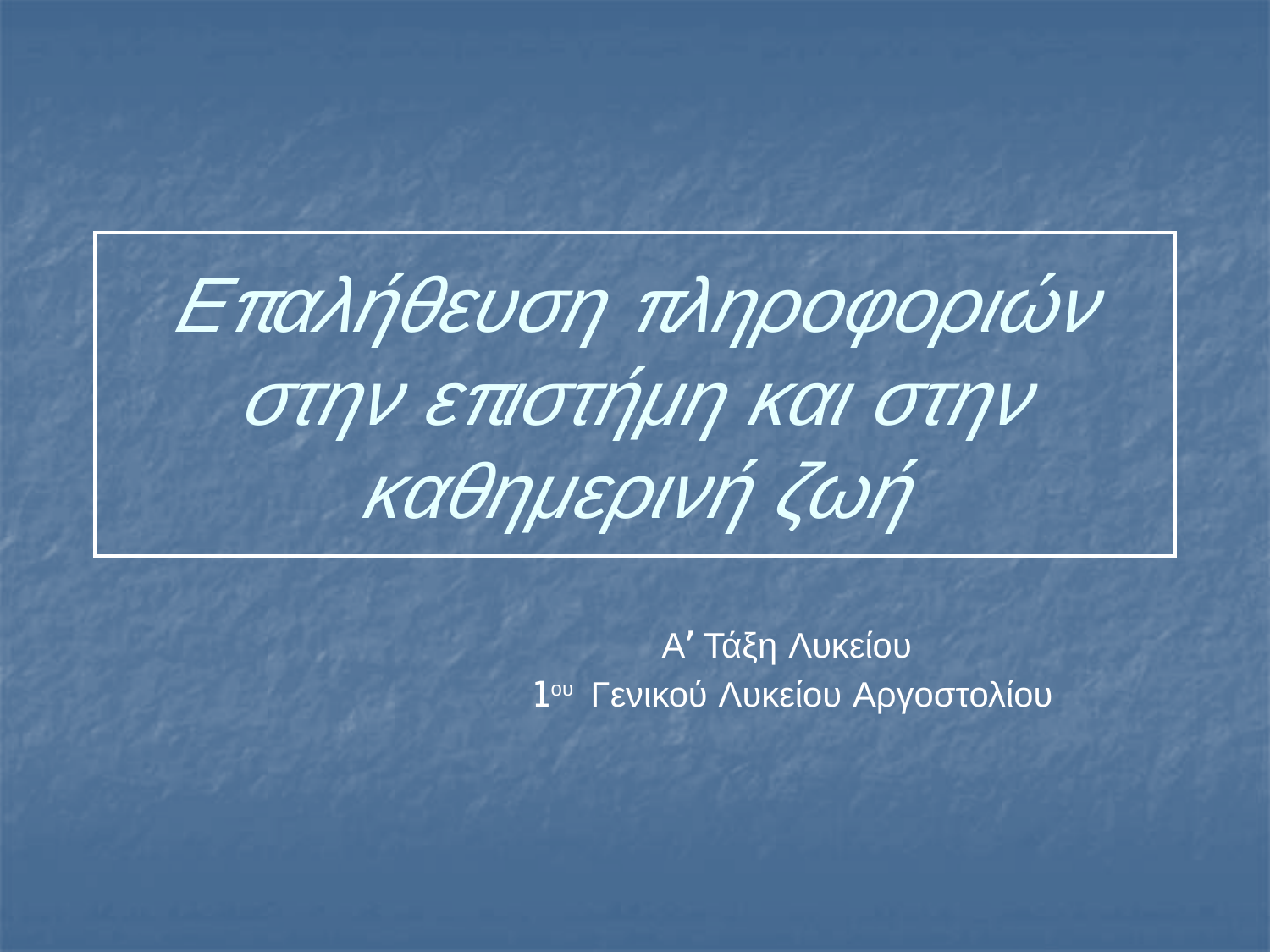

# Επαλήθευση πληροφοριών στην επιστήμη και στην καθημερινή ζωή
Α’ Τάξη Λυκείου
1ου  Γενικού Λυκείου Αργοστολίου